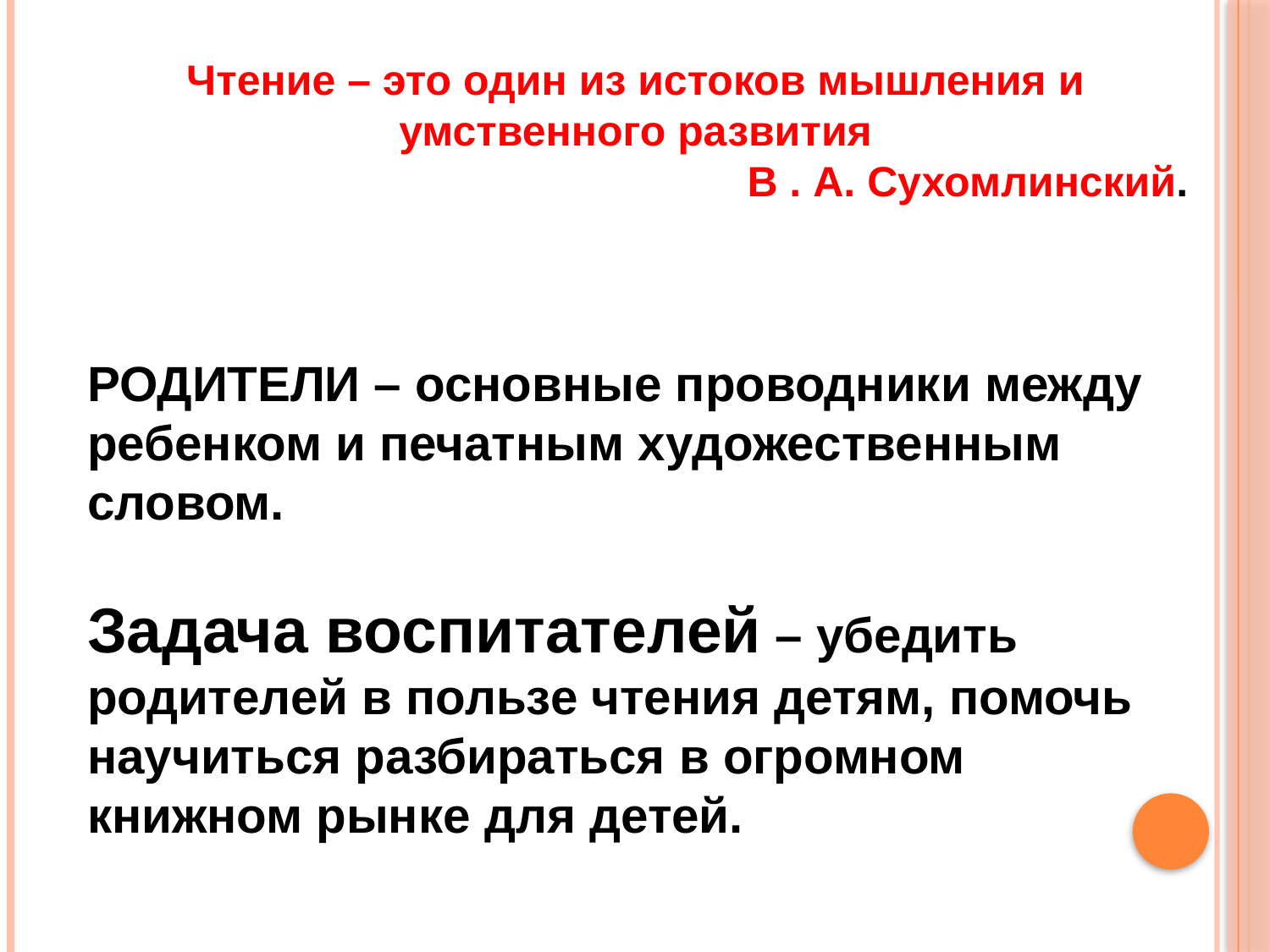

Чтение – это один из истоков мышления и умственного развития
В . А. Сухомлинский.
РОДИТЕЛИ – основные проводники между ребенком и печатным художественным словом.

Задача воспитателей – убедить родителей в пользе чтения детям, помочь научиться разбираться в огромном книжном рынке для детей.